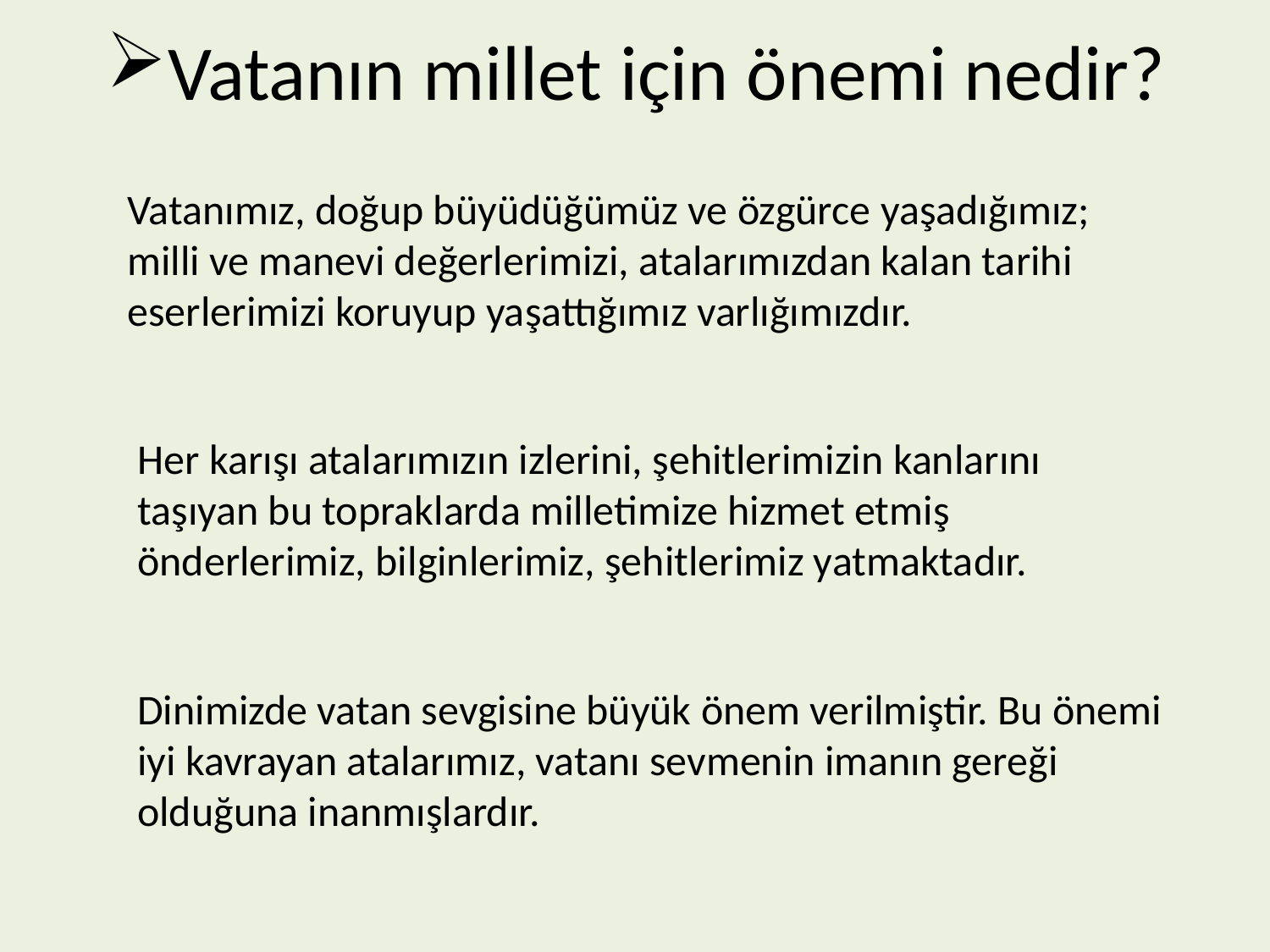

# Vatanın millet için önemi nedir?
Vatanımız, doğup büyüdüğümüz ve özgürce yaşadığımız; milli ve manevi değerlerimizi, atalarımızdan kalan tarihi eserlerimizi koruyup yaşattığımız varlığımızdır.
Her karışı atalarımızın izlerini, şehitlerimizin kanlarını taşıyan bu topraklarda milletimize hizmet etmiş önderlerimiz, bilginlerimiz, şehitlerimiz yatmaktadır.
Dinimizde vatan sevgisine büyük önem verilmiştir. Bu önemi iyi kavrayan atalarımız, vatanı sevmenin imanın gereği olduğuna inanmışlardır.